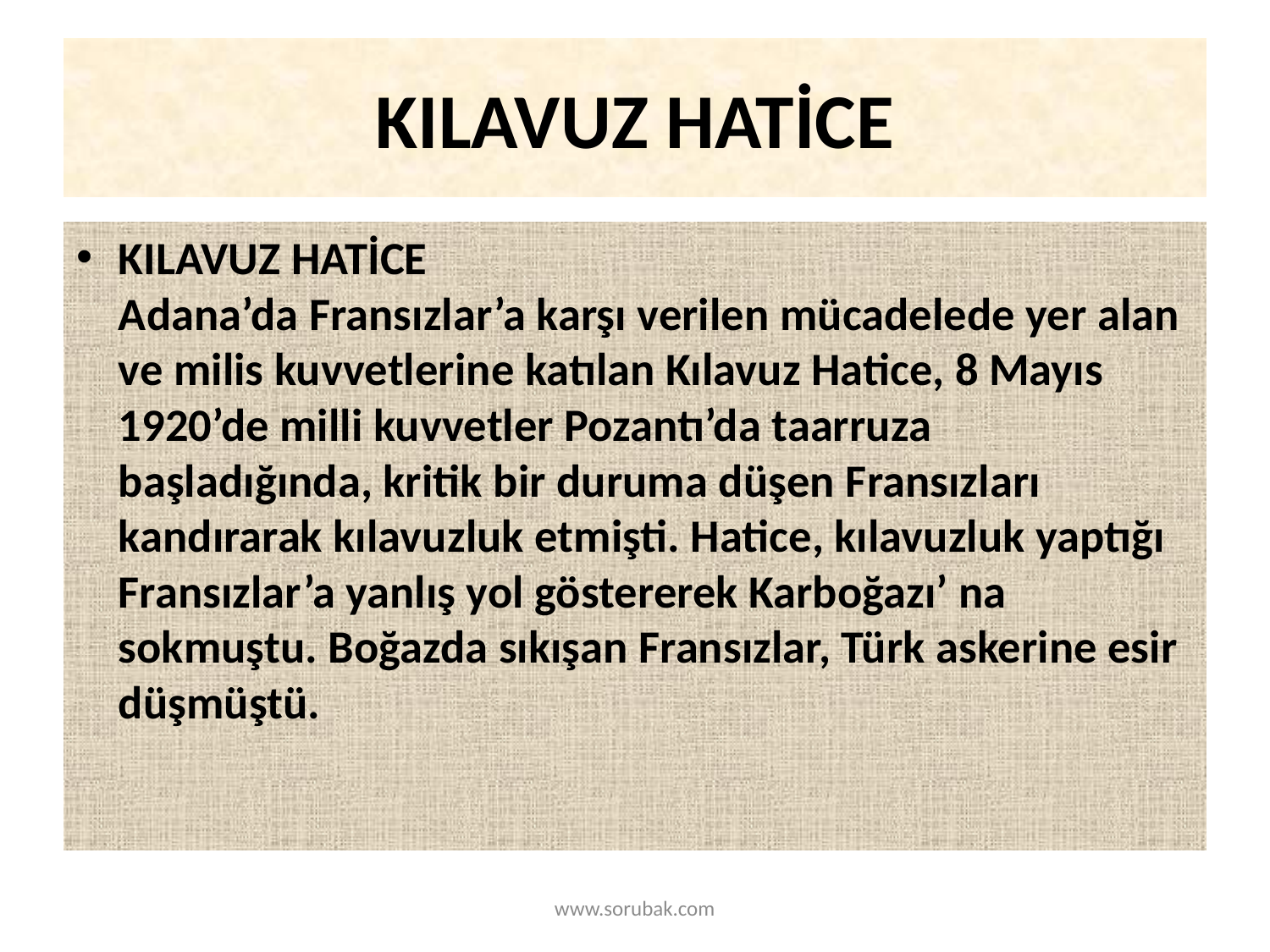

# KILAVUZ HATİCE
KILAVUZ HATİCE
Adana’da Fransızlar’a karşı verilen mücadelede yer alan ve milis kuvvetlerine katılan Kılavuz Hatice, 8 Mayıs 1920’de milli kuvvetler Pozantı’da taarruza başladığında, kritik bir duruma düşen Fransızları kandırarak kılavuzluk etmişti. Hatice, kılavuzluk yaptığı Fransızlar’a yanlış yol göstererek Karboğazı’ na sokmuştu. Boğazda sıkışan Fransızlar, Türk askerine esir düşmüştü.
www.sorubak.com